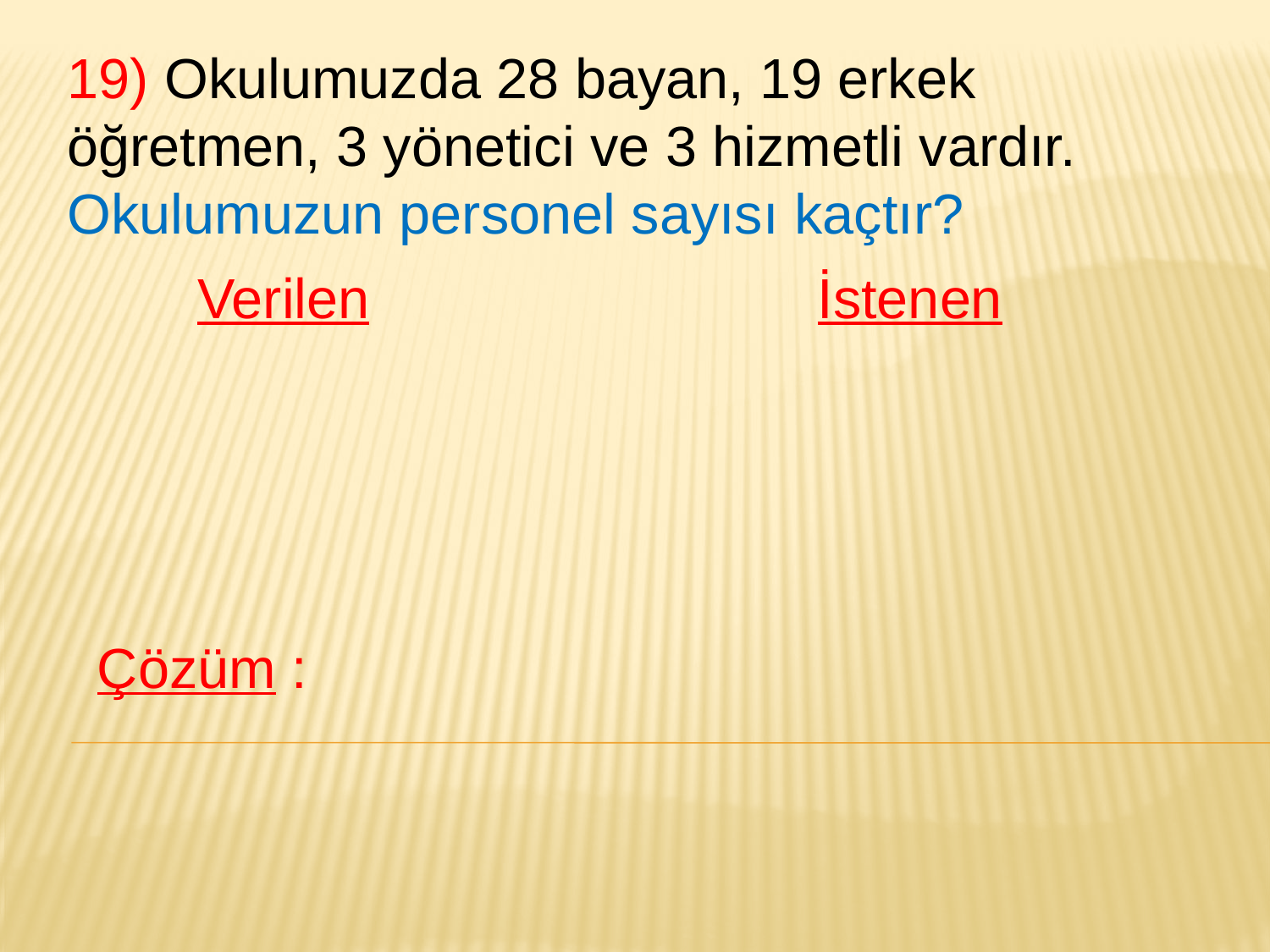

19) Okulumuzda 28 bayan, 19 erkek öğretmen, 3 yönetici ve 3 hizmetli vardır. Okulumuzun personel sayısı kaçtır?

Verilen
İstenen
Çözüm :